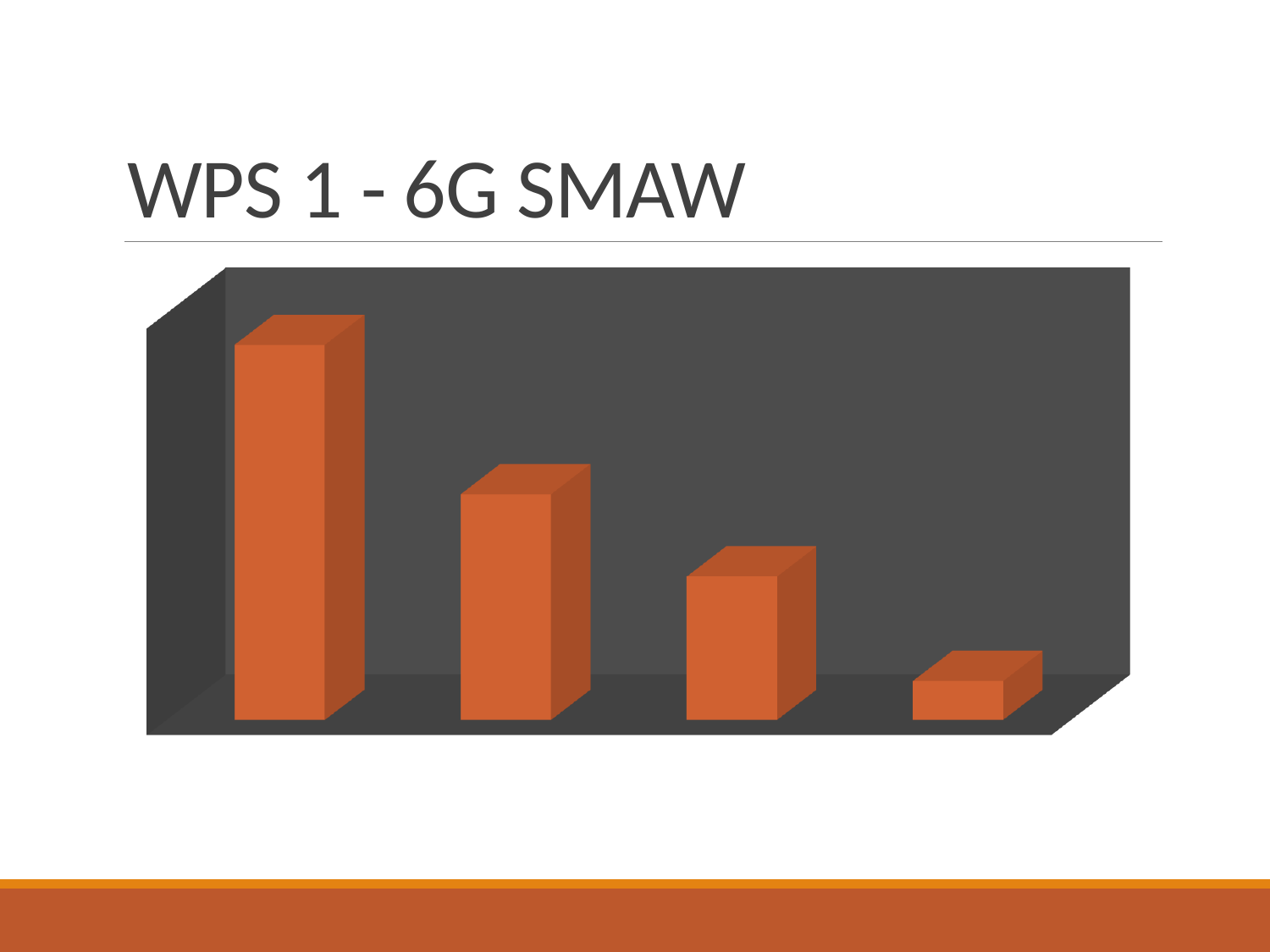

# WPS 1 - 6G SMAW

[unsupported chart]